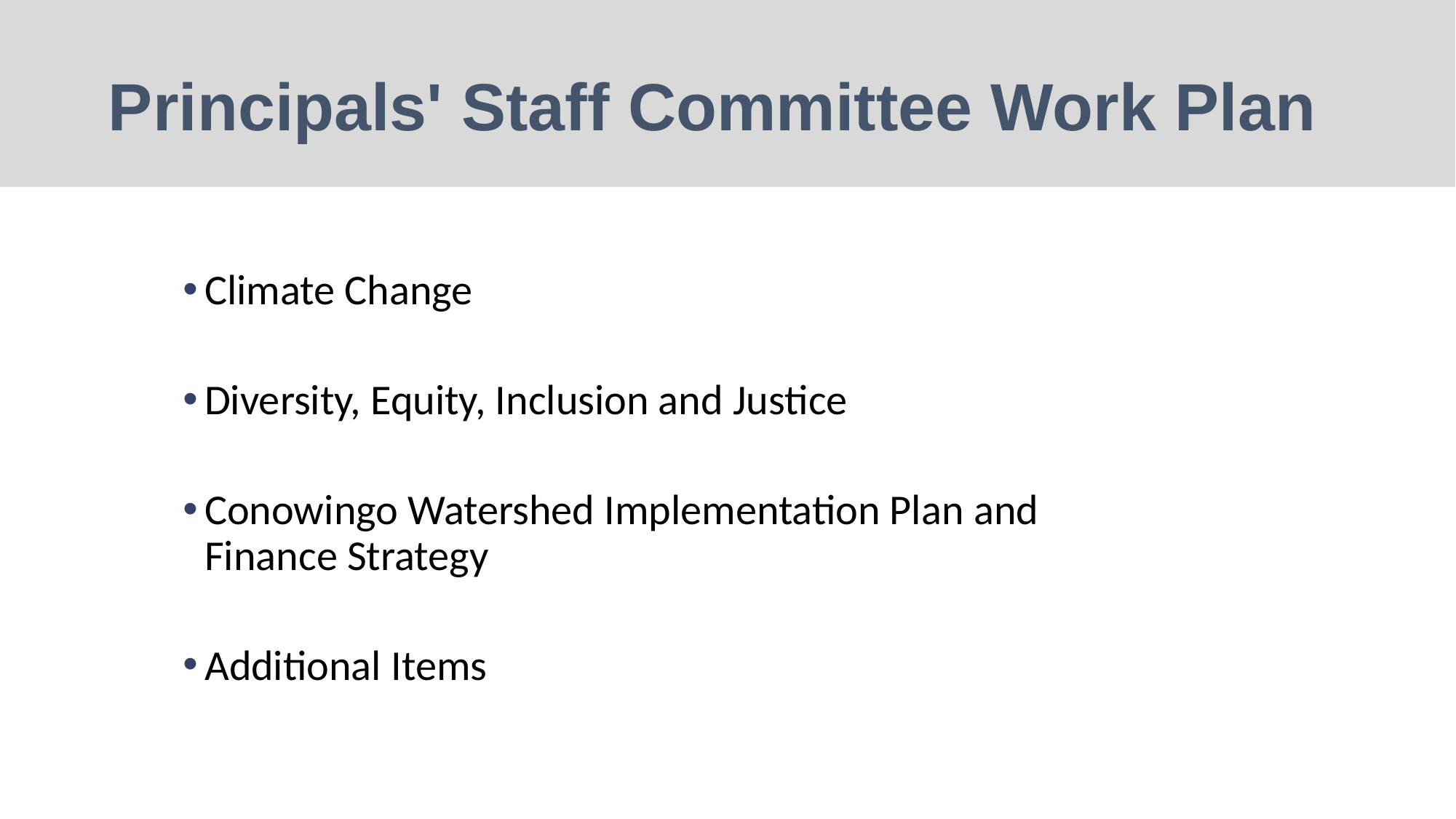

Principals' Staff Committee Work Plan
Climate Change

Diversity, Equity, Inclusion and Justice

Conowingo Watershed Implementation Plan and Finance Strategy

Additional Items